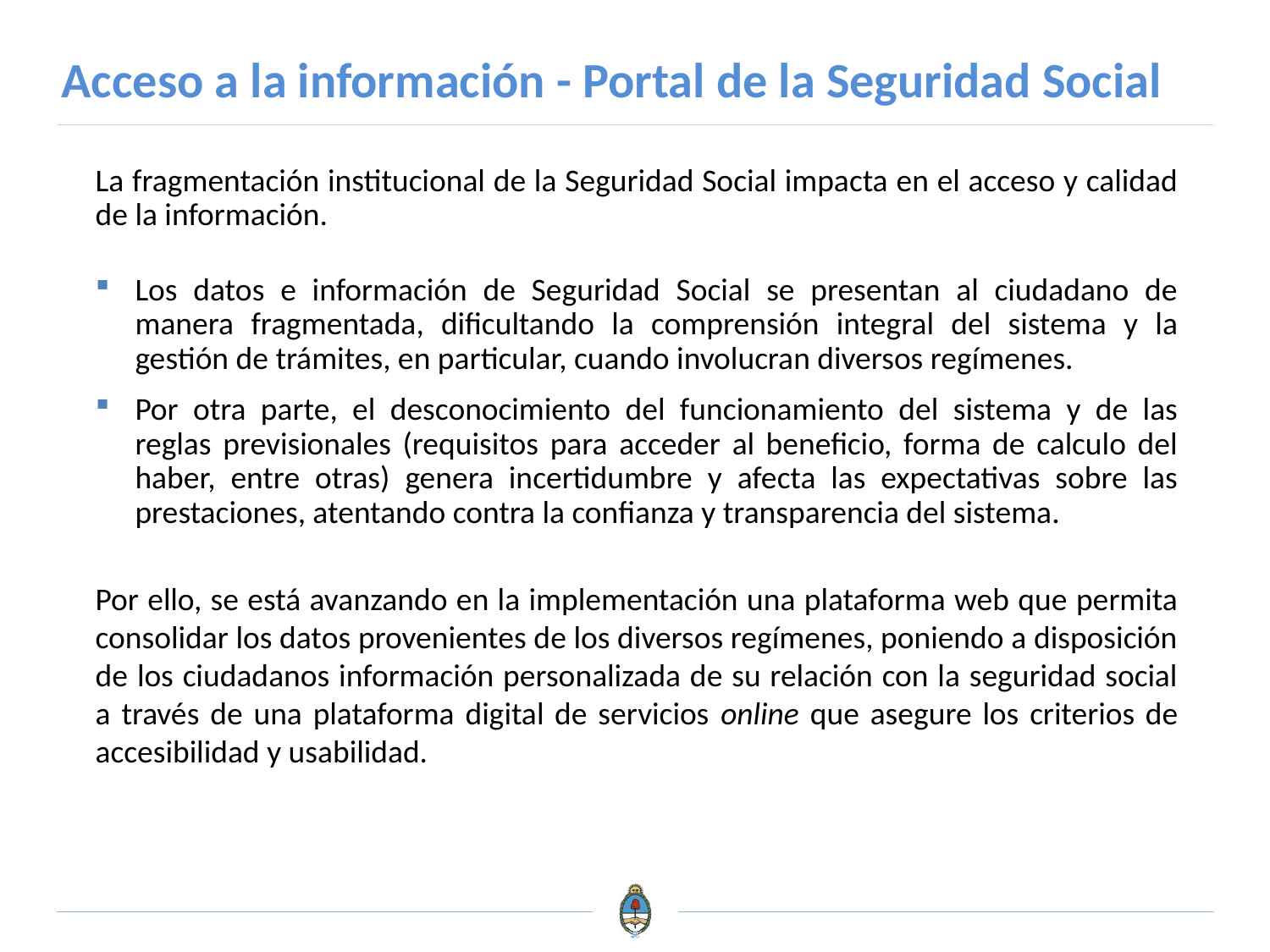

Acceso a la información - Portal de la Seguridad Social
La fragmentación institucional de la Seguridad Social impacta en el acceso y calidad de la información.

Los datos e información de Seguridad Social se presentan al ciudadano de manera fragmentada, dificultando la comprensión integral del sistema y la gestión de trámites, en particular, cuando involucran diversos regímenes.
Por otra parte, el desconocimiento del funcionamiento del sistema y de las reglas previsionales (requisitos para acceder al beneficio, forma de calculo del haber, entre otras) genera incertidumbre y afecta las expectativas sobre las prestaciones, atentando contra la confianza y transparencia del sistema.

Por ello, se está avanzando en la implementación una plataforma web que permita consolidar los datos provenientes de los diversos regímenes, poniendo a disposición de los ciudadanos información personalizada de su relación con la seguridad social a través de una plataforma digital de servicios online que asegure los criterios de accesibilidad y usabilidad.